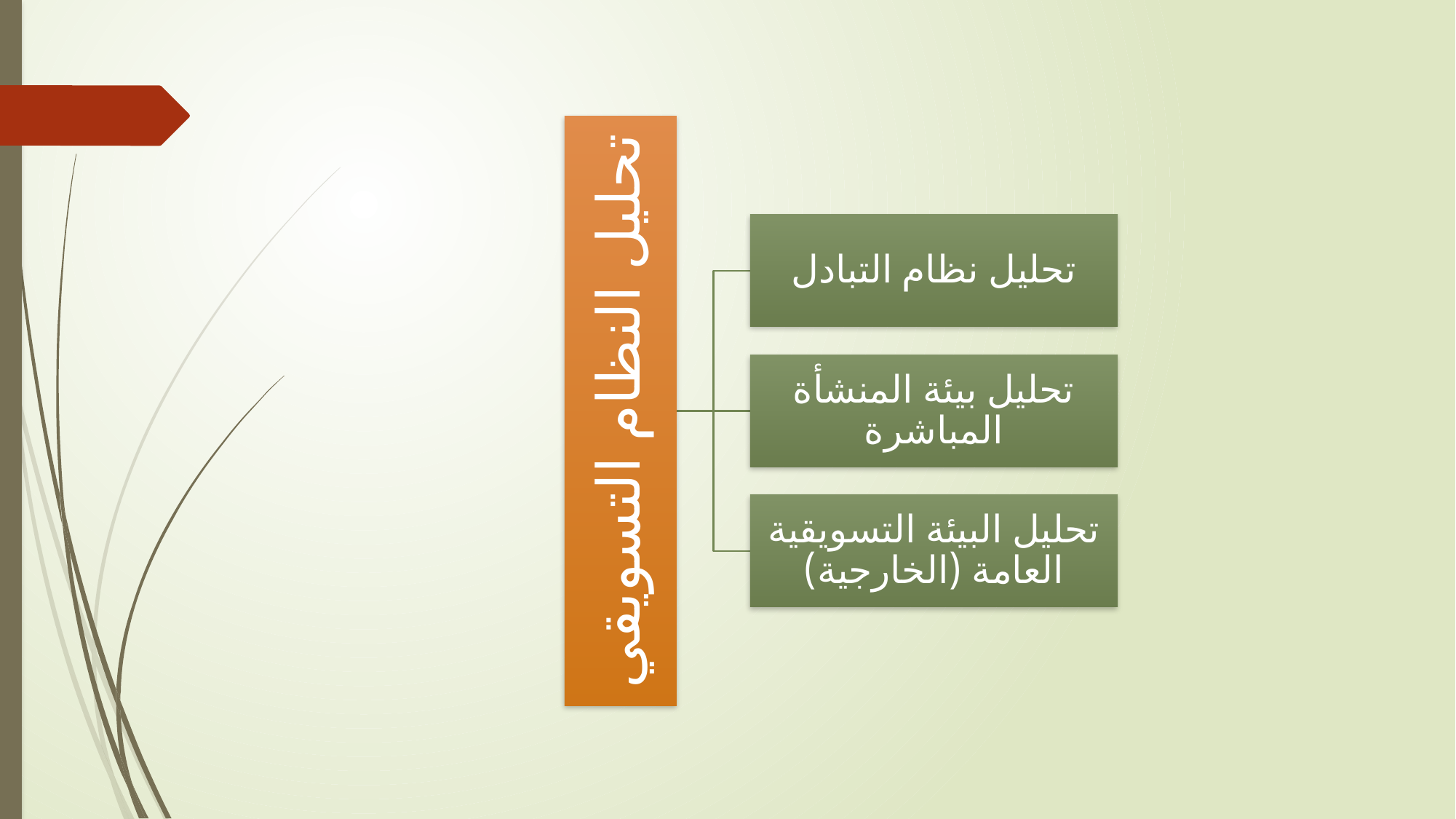

#

تحليل النظام التسويقي
تحليل نظام التبادل
تحليل بيئة المنشأة المباشرة
تحليل البيئة التسويقية العامة (الخارجية)